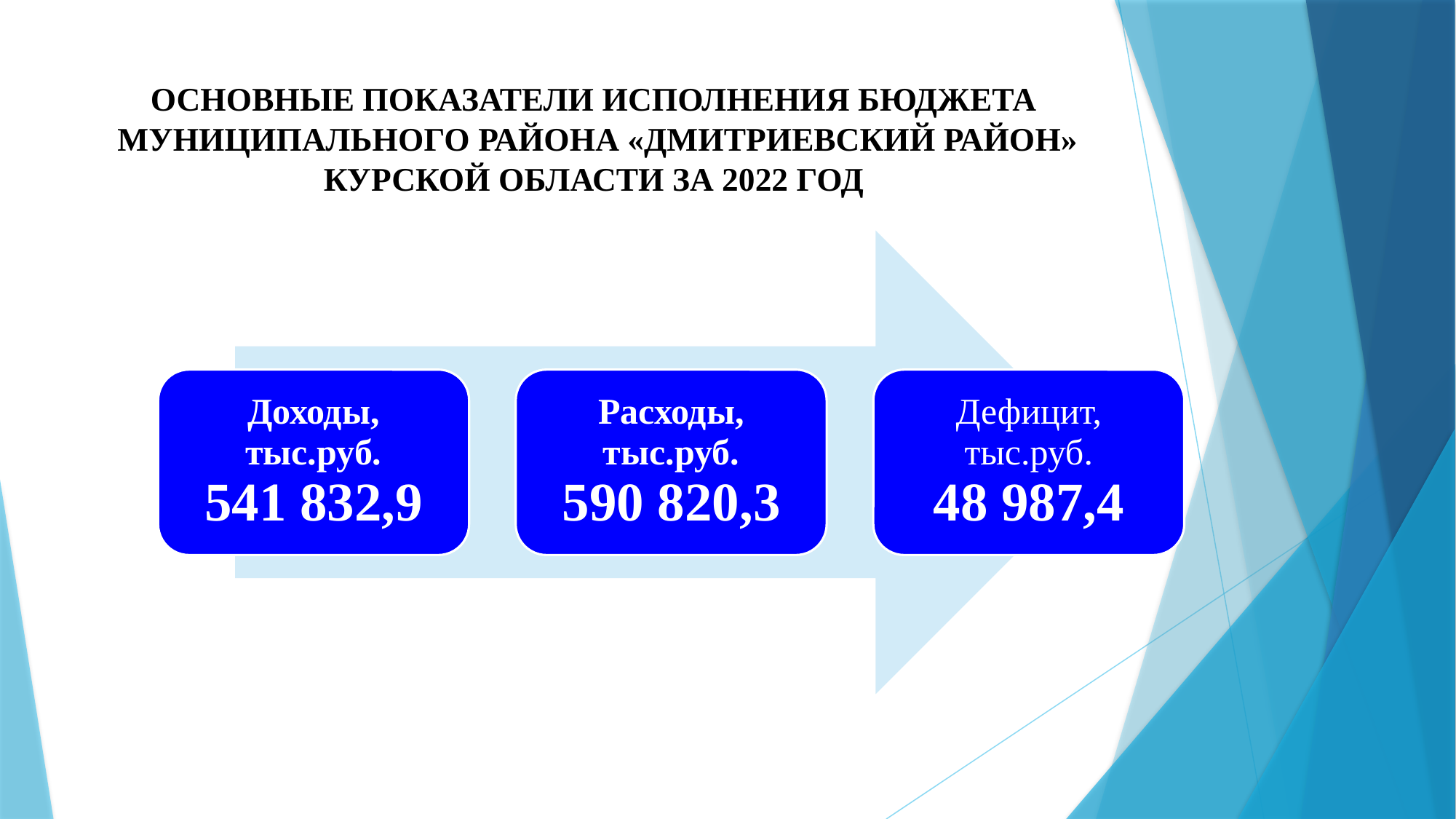

# ОСНОВНЫЕ ПОКАЗАТЕЛИ ИСПОЛНЕНИЯ БЮДЖЕТА МУНИЦИПАЛЬНОГО РАЙОНА «ДМИТРИЕВСКИЙ РАЙОН» КУРСКОЙ ОБЛАСТИ ЗА 2022 ГОД
Доходы, тыс.руб.
541 832,9
Расходы, тыс.руб.
590 820,3
Дефицит, тыс.руб.
48 987,4